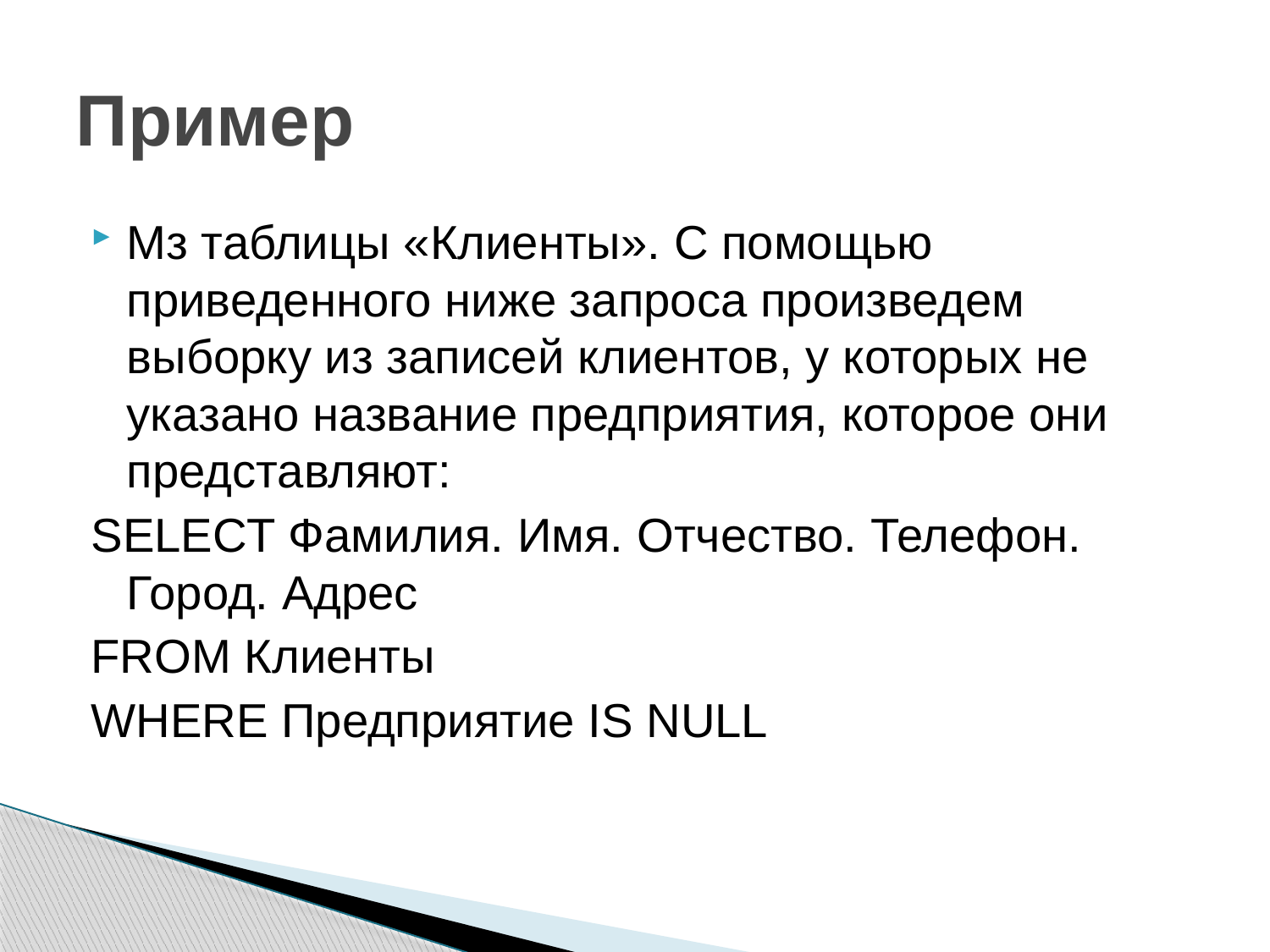

# Пример
Мз таблицы «Клиенты». С помощью приведенного ниже запроса произведем выборку из записей клиентов, у которых не указано название предприятия, которое они представляют:
SELECT Фамилия. Имя. Отчество. Телефон. Город. Адрес
FROM Клиенты
WHERE Предприятие IS NULL